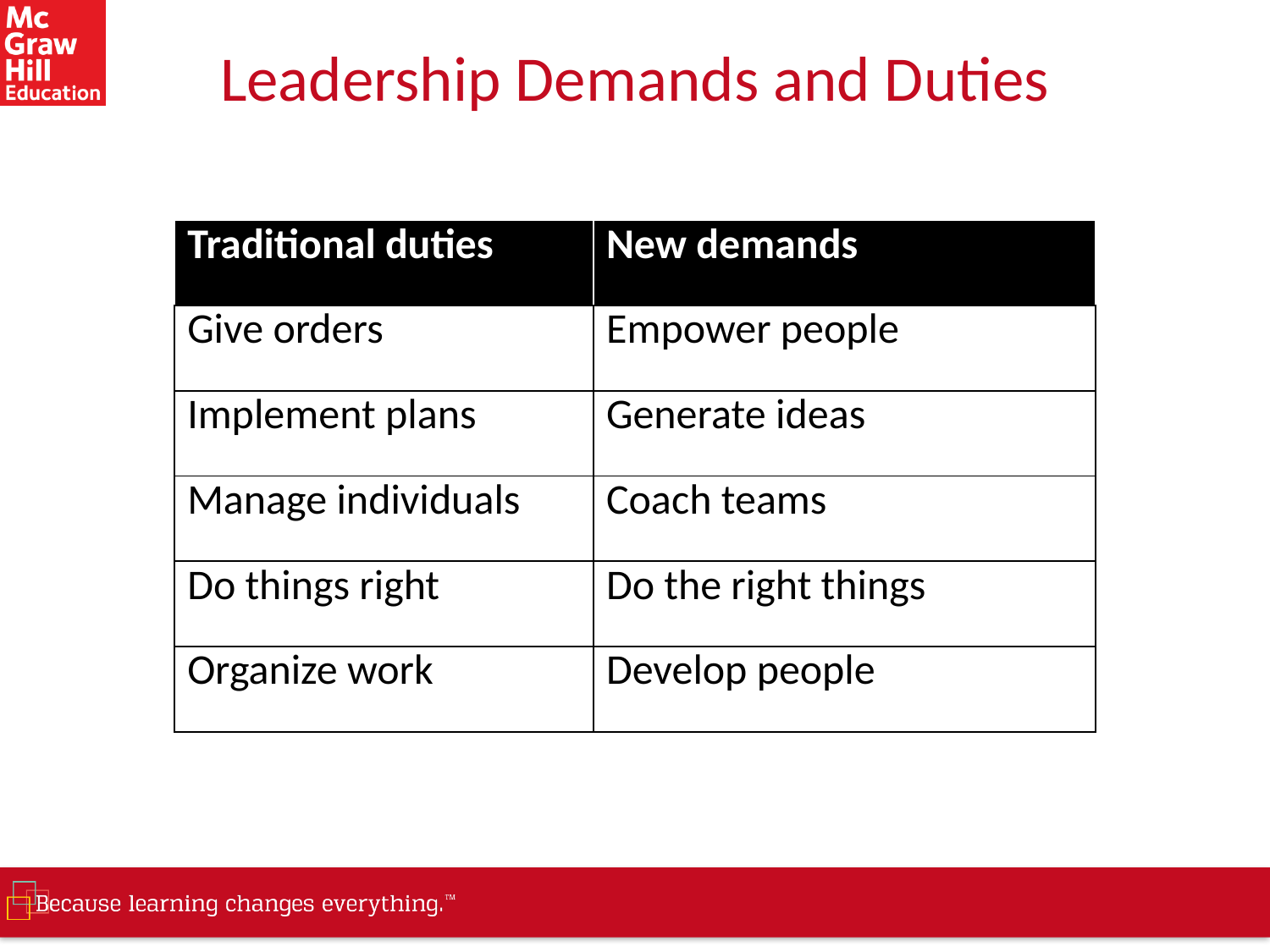

# Leadership Demands and Duties
| Traditional duties | New demands |
| --- | --- |
| Give orders | Empower people |
| Implement plans | Generate ideas |
| Manage individuals | Coach teams |
| Do things right | Do the right things |
| Organize work | Develop people |